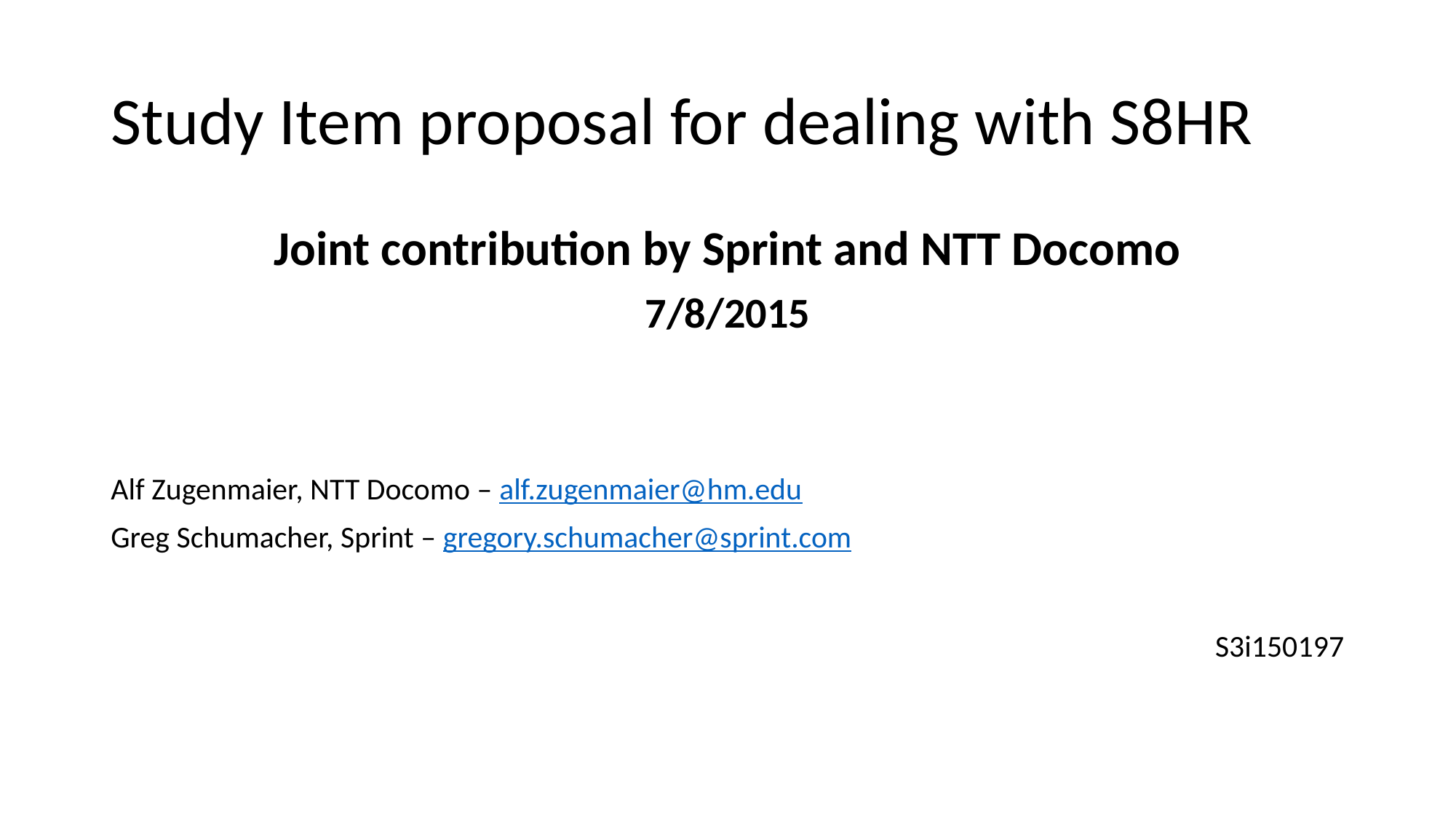

# Study Item proposal for dealing with S8HR
Joint contribution by Sprint and NTT Docomo
7/8/2015

Alf Zugenmaier, NTT Docomo – alf.zugenmaier@hm.edu
Greg Schumacher, Sprint – gregory.schumacher@sprint.com

S3i150197